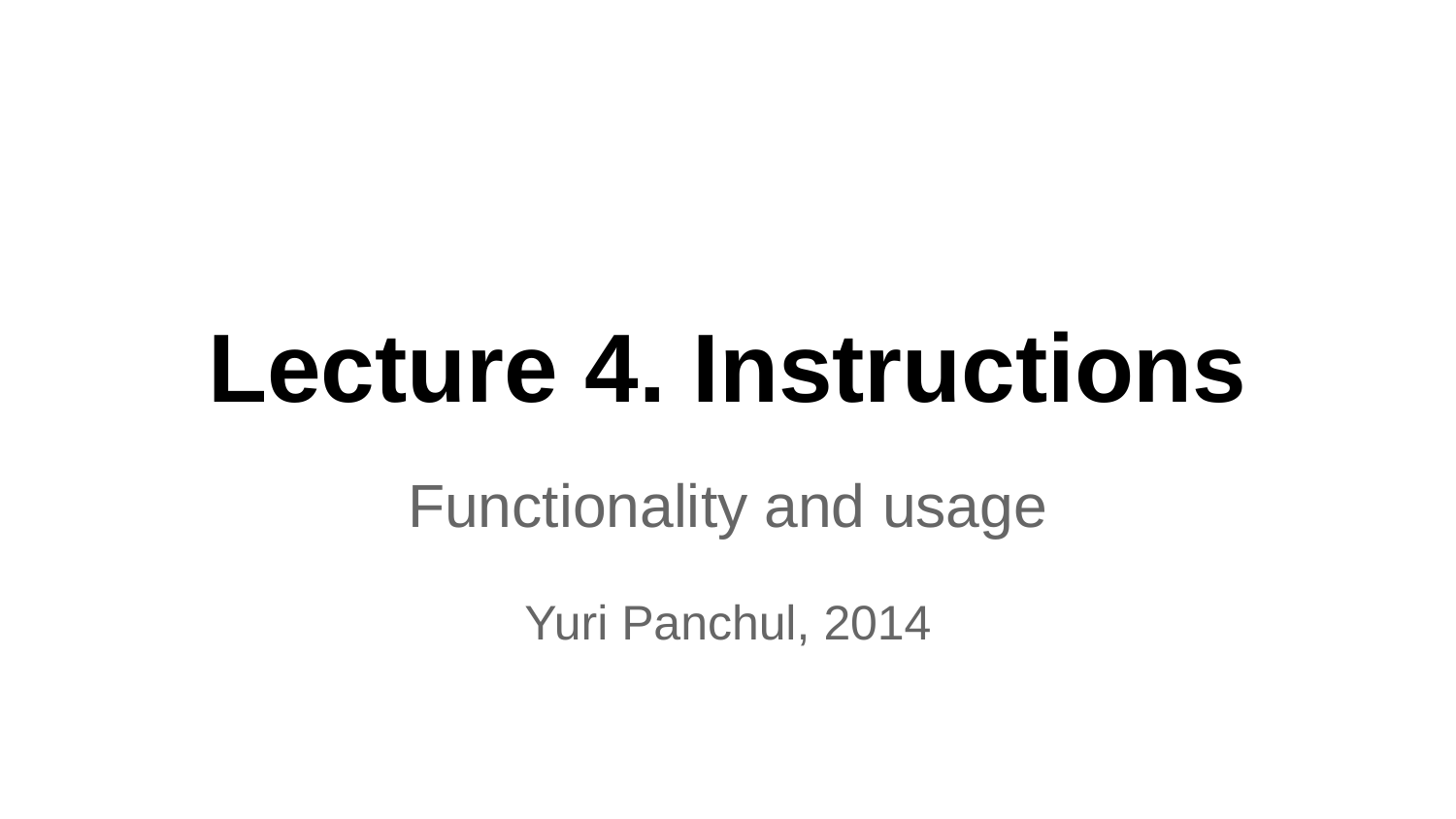

# Lecture 4. Instructions
Functionality and usage
Yuri Panchul, 2014